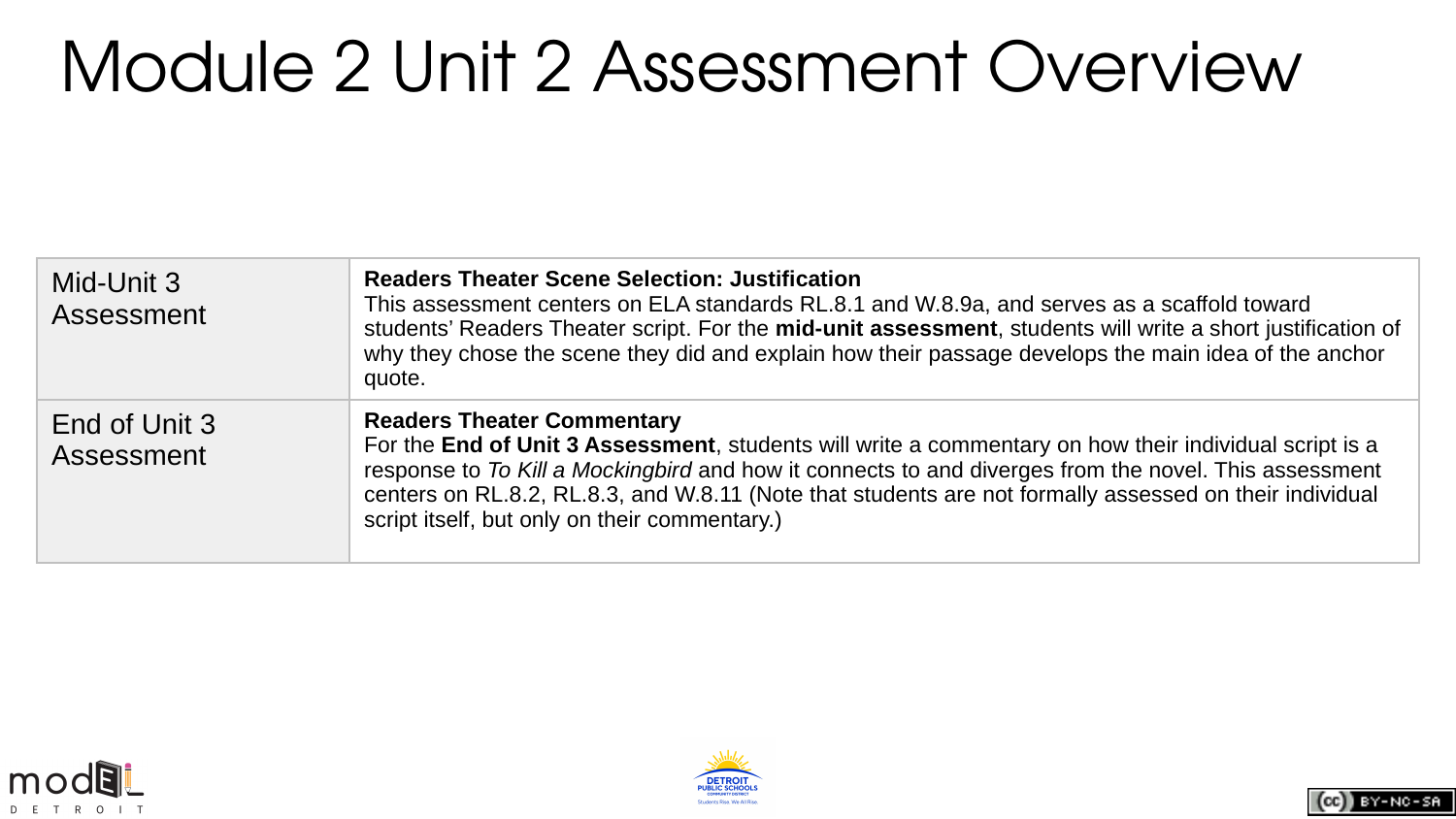

# Module 2 Unit 2 Assessment Overview
| Mid-Unit 3 Assessment | Readers Theater Scene Selection: Justification This assessment centers on ELA standards RL.8.1 and W.8.9a, and serves as a scaffold toward students’ Readers Theater script. For the mid-unit assessment, students will write a short justification of why they chose the scene they did and explain how their passage develops the main idea of the anchor quote. |
| --- | --- |
| End of Unit 3 Assessment | Readers Theater Commentary For the End of Unit 3 Assessment, students will write a commentary on how their individual script is a response to To Kill a Mockingbird and how it connects to and diverges from the novel. This assessment centers on RL.8.2, RL.8.3, and W.8.11 (Note that students are not formally assessed on their individual script itself, but only on their commentary.) |